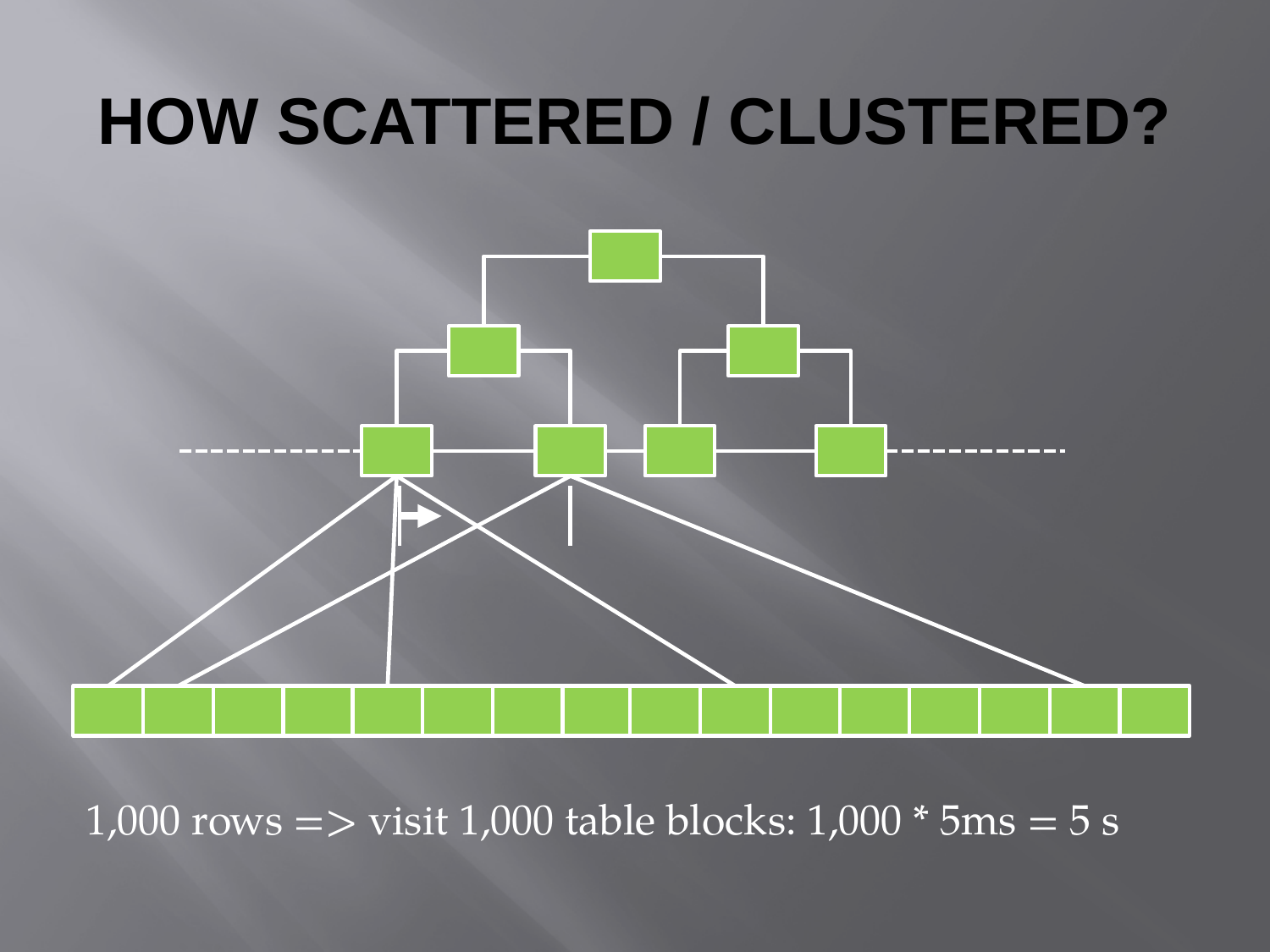

# HOW SCATTERED / CLUSTERED?

1,000 rows => visit 1,000 table blocks: 1,000 * 5ms = 5 s